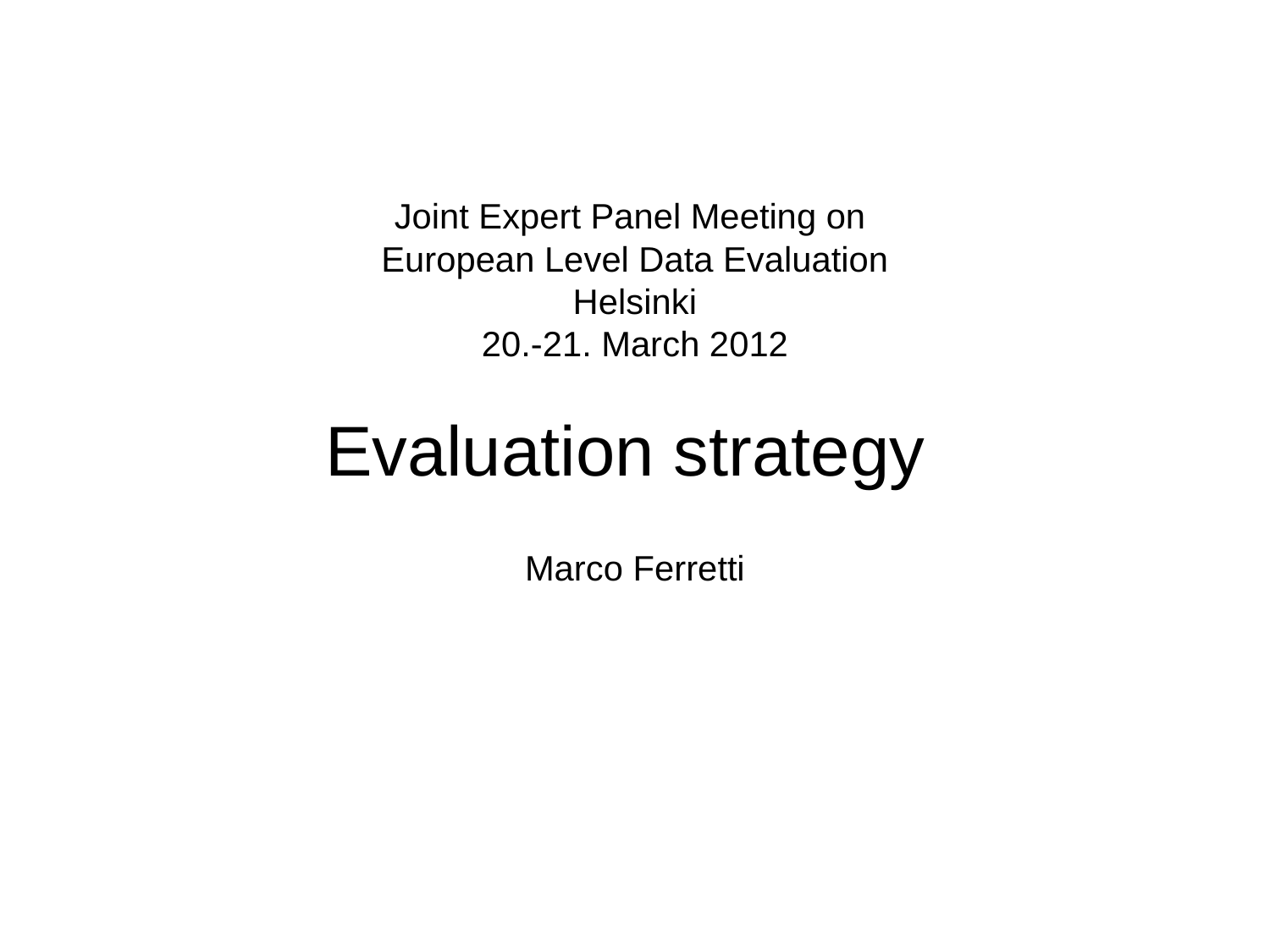

# Joint Expert Panel Meeting on European Level Data Evaluation Helsinki 20.-21. March 2012 Evaluation strategy
Marco Ferretti